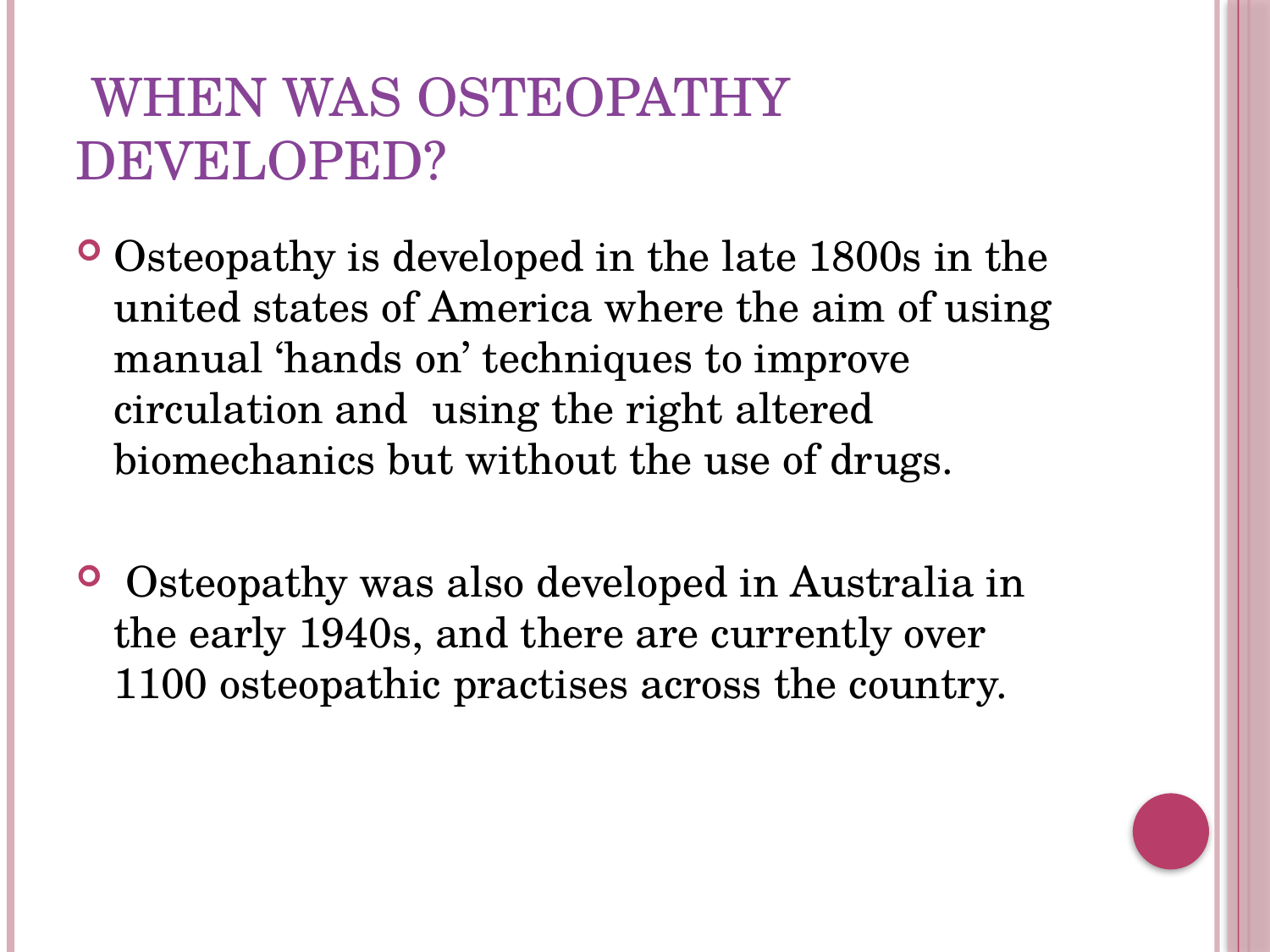

# When was osteopathy developed?
Osteopathy is developed in the late 1800s in the united states of America where the aim of using manual ‘hands on’ techniques to improve circulation and  using the right altered biomechanics but without the use of drugs.

 Osteopathy was also developed in Australia in the early 1940s, and there are currently over 1100 osteopathic practises across the country.